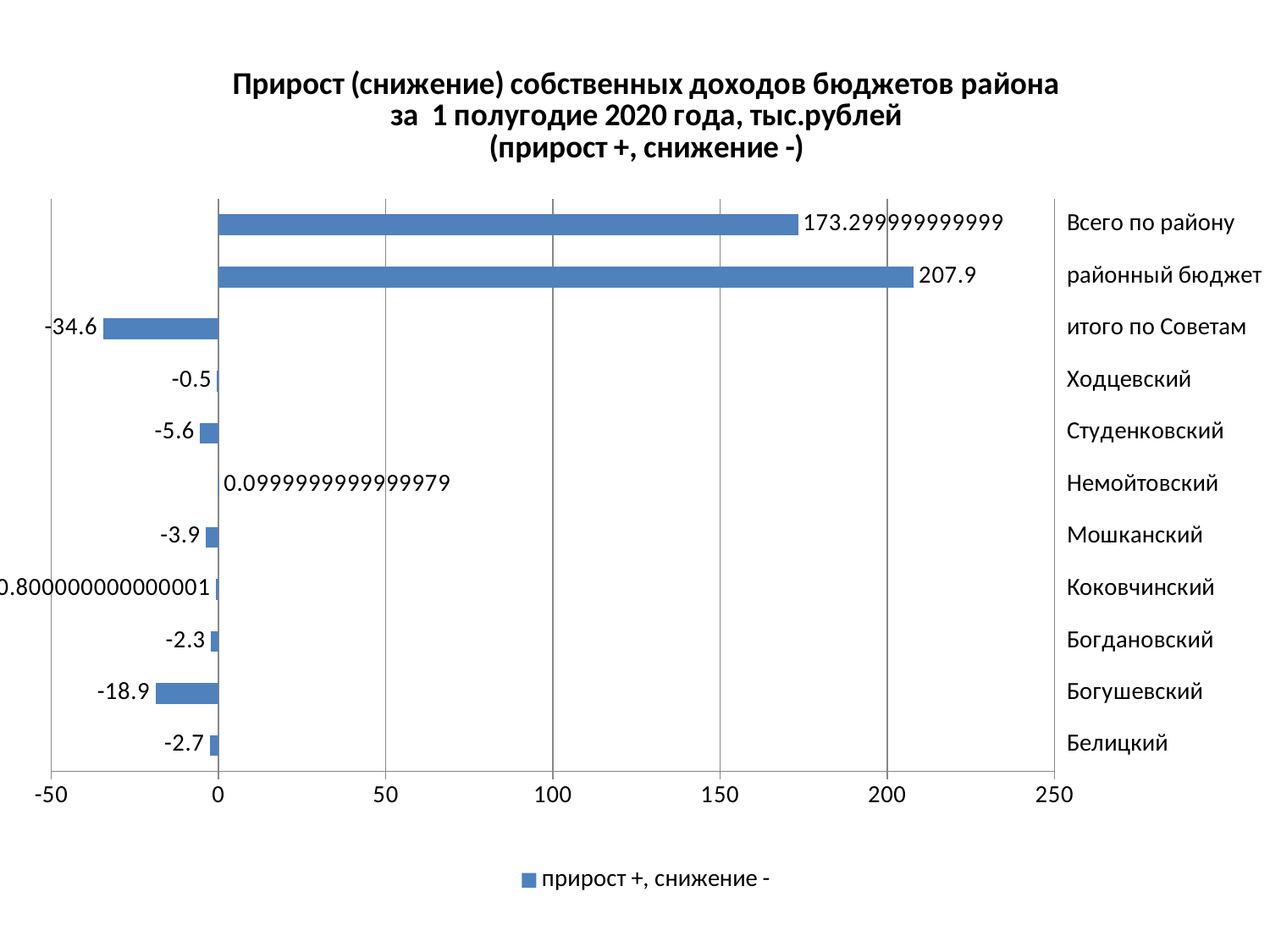

### Chart: Прирост (снижение) собственных доходов бюджетов района
 за  1 полугодие 2020 года, тыс.рублей
(прирост +, снижение -)

| Category | прирост +, снижение - |
|---|---|
| Белицкий | -2.6999999999999993 |
| Богушевский | -18.900000000000006 |
| Богдановский | -2.3000000000000007 |
| Коковчинский  | -0.8000000000000007 |
| Мошканский | -3.8999999999999986 |
| Немойтовский | 0.09999999999999787 |
| Студенковский | -5.599999999999998 |
| Ходцевский | -0.5 |
| итого по Советам | -34.60000000000002 |
| районный бюджет | 207.89999999999964 |
| Всего по району | 173.29999999999927 |